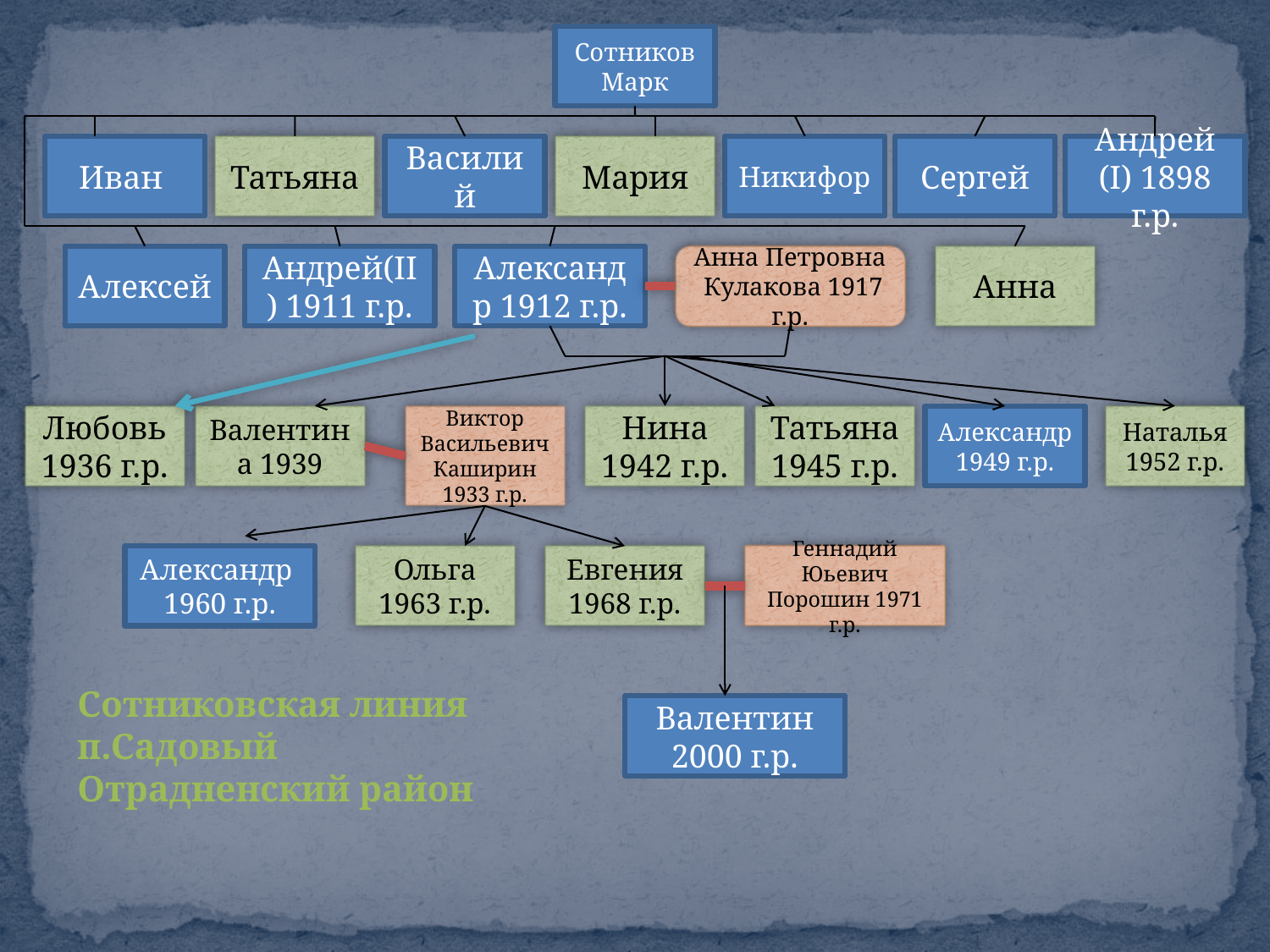

Сотников Марк
Иван
Татьяна
Василий
Мария
Никифор
Сергей
Андрей (I) 1898 г.р.
Алексей
Андрей(II) 1911 г.р.
Александр 1912 г.р.
Анна Петровна  Кулакова 1917 г.р.
Анна
Любовь 1936 г.р.
Валентина 1939
Виктор Васильевич Каширин 1933 г.р.
Нина 1942 г.р.
Татьяна 1945 г.р.
Александр 1949 г.р.
Наталья 1952 г.р.
Александр  1960 г.р.
Ольга 1963 г.р.
Евгения 1968 г.р.
Геннадий Юьевич Порошин 1971 г.р.
Сотниковская линия п.Садовый Отрадненский район
Валентин 2000 г.р.